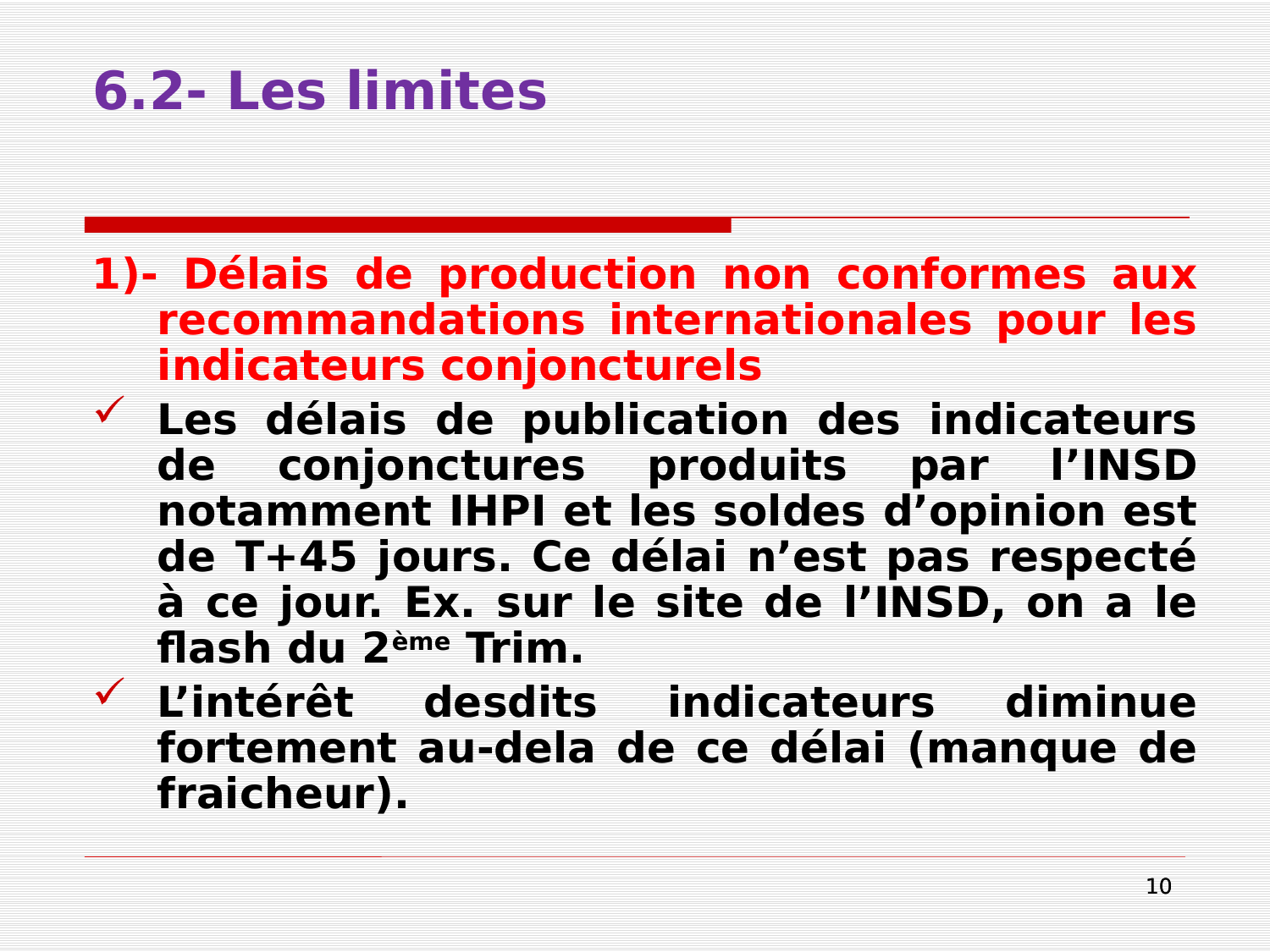

# 6.2- Les limites
1)- Délais de production non conformes aux recommandations internationales pour les indicateurs conjoncturels
Les délais de publication des indicateurs de conjonctures produits par l’INSD notamment IHPI et les soldes d’opinion est de T+45 jours. Ce délai n’est pas respecté à ce jour. Ex. sur le site de l’INSD, on a le flash du 2ème Trim.
L’intérêt desdits indicateurs diminue fortement au-dela de ce délai (manque de fraicheur).
10
10